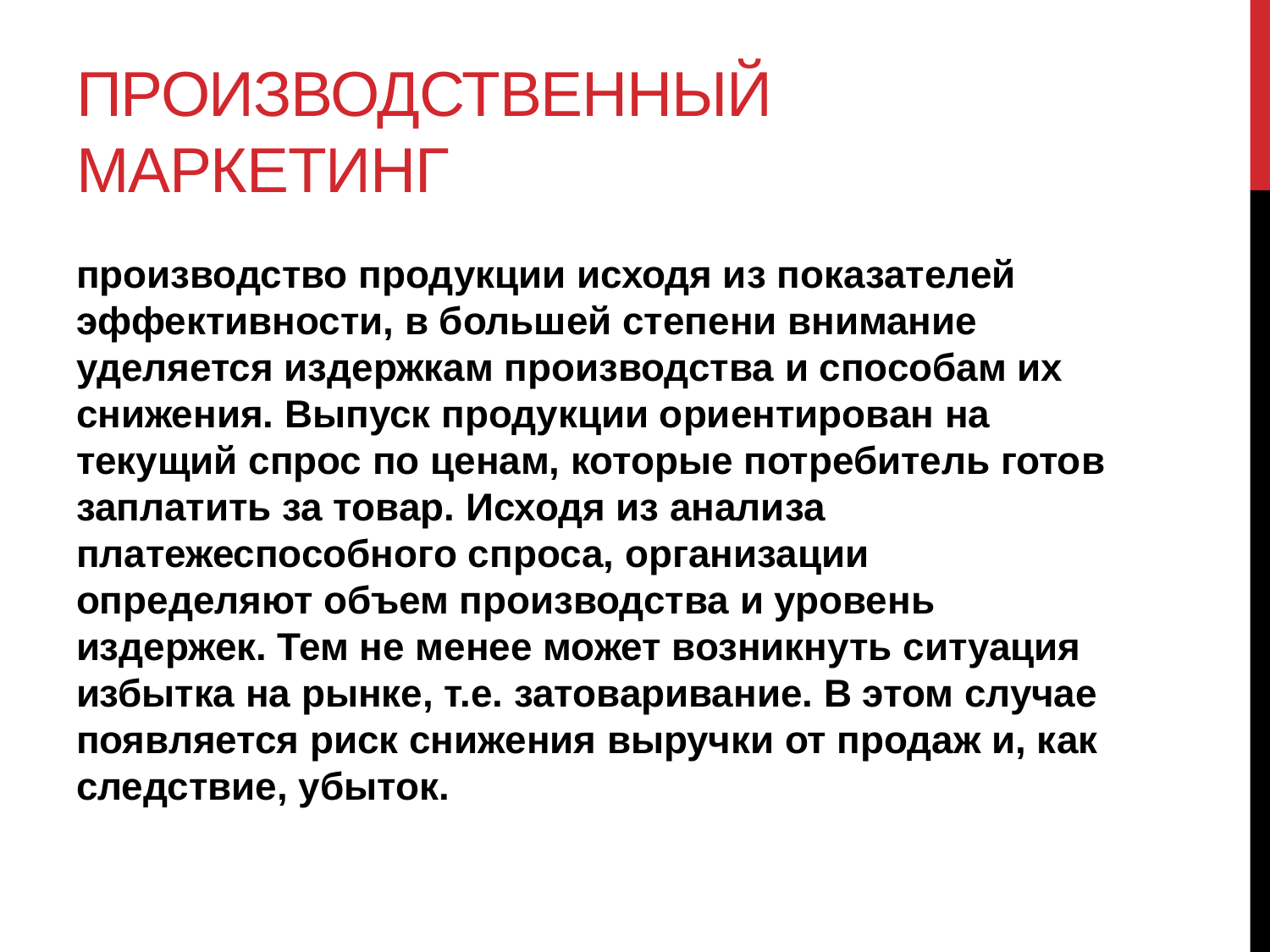

# Производственный маркетинг
производство продукции исходя из показателей эффективности, в большей степени внимание уделяется издержкам производства и способам их снижения. Выпуск продукции ориентирован на текущий спрос по ценам, которые потребитель готов заплатить за товар. Исходя из анализа платежеспособного спроса, организации определяют объем производства и уровень издержек. Тем не менее может возникнуть ситуация избытка на рынке, т.е. затоваривание. В этом случае появляется риск снижения выручки от продаж и, как следствие, убыток.